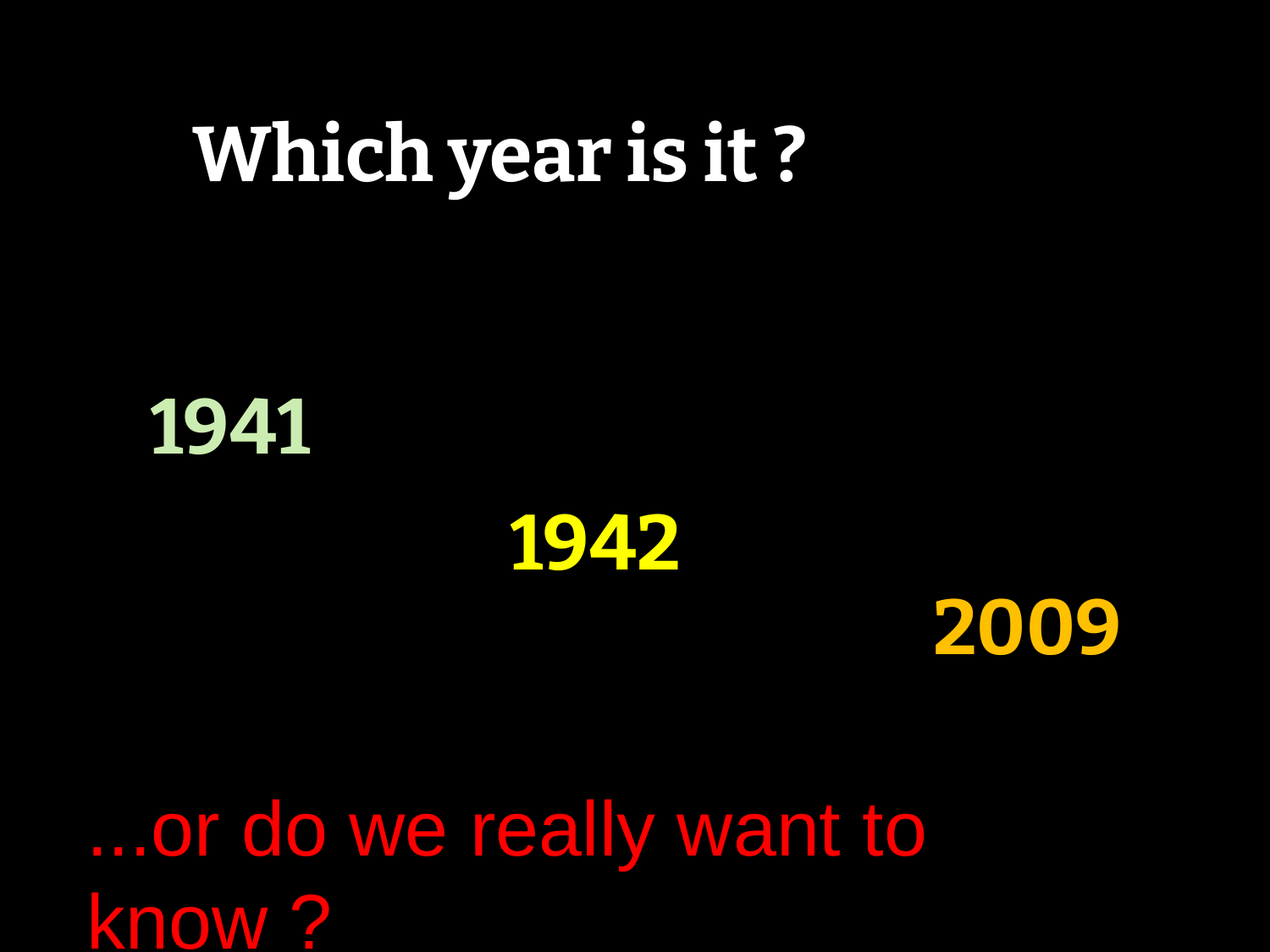

Which year is it ?

1941
1942
2009
...or do we really want to know ?